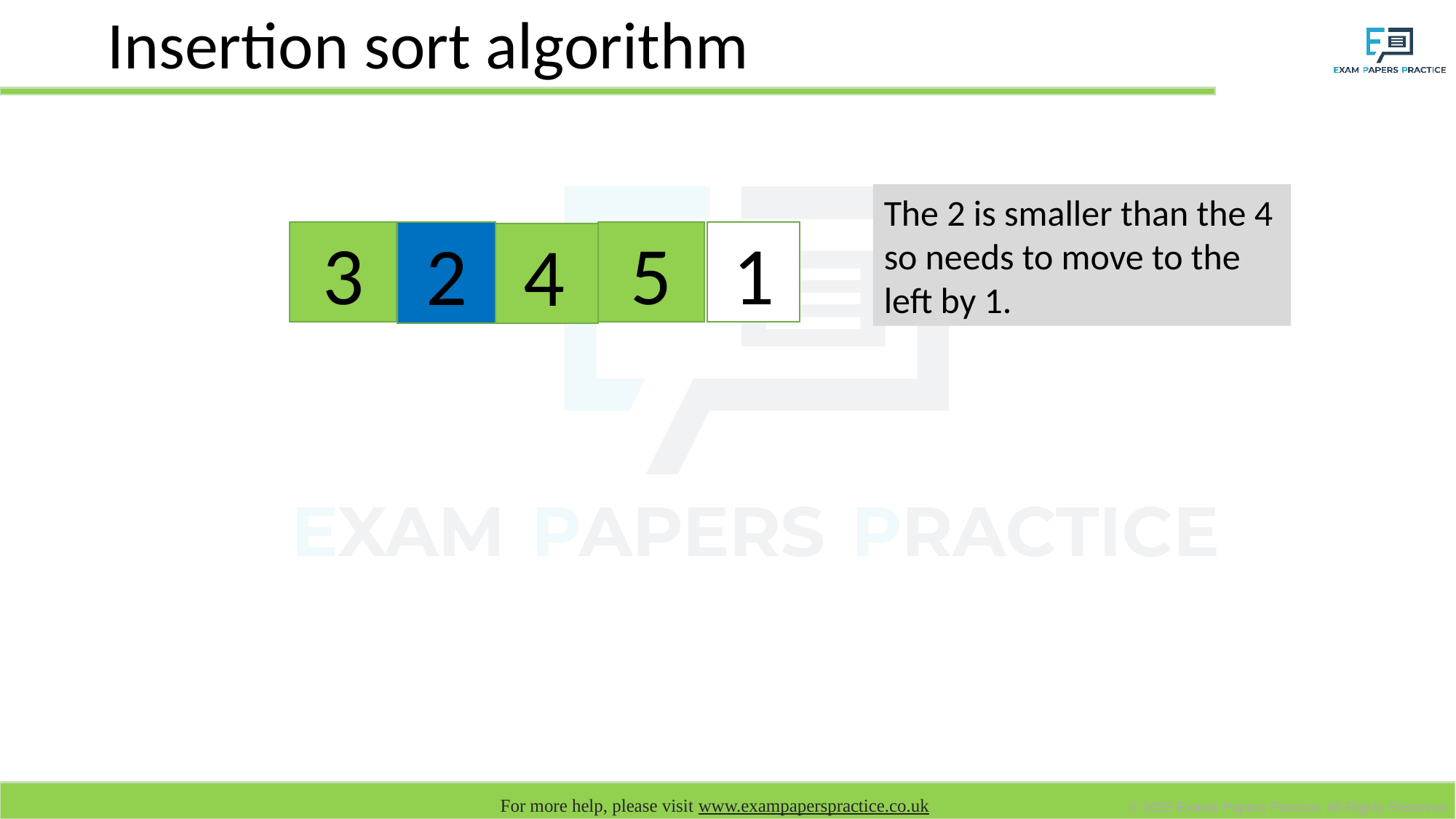

# Insertion sort algorithm
The 2 is smaller than the 4 so needs to move to the left by 1.
2
1
3
5
4